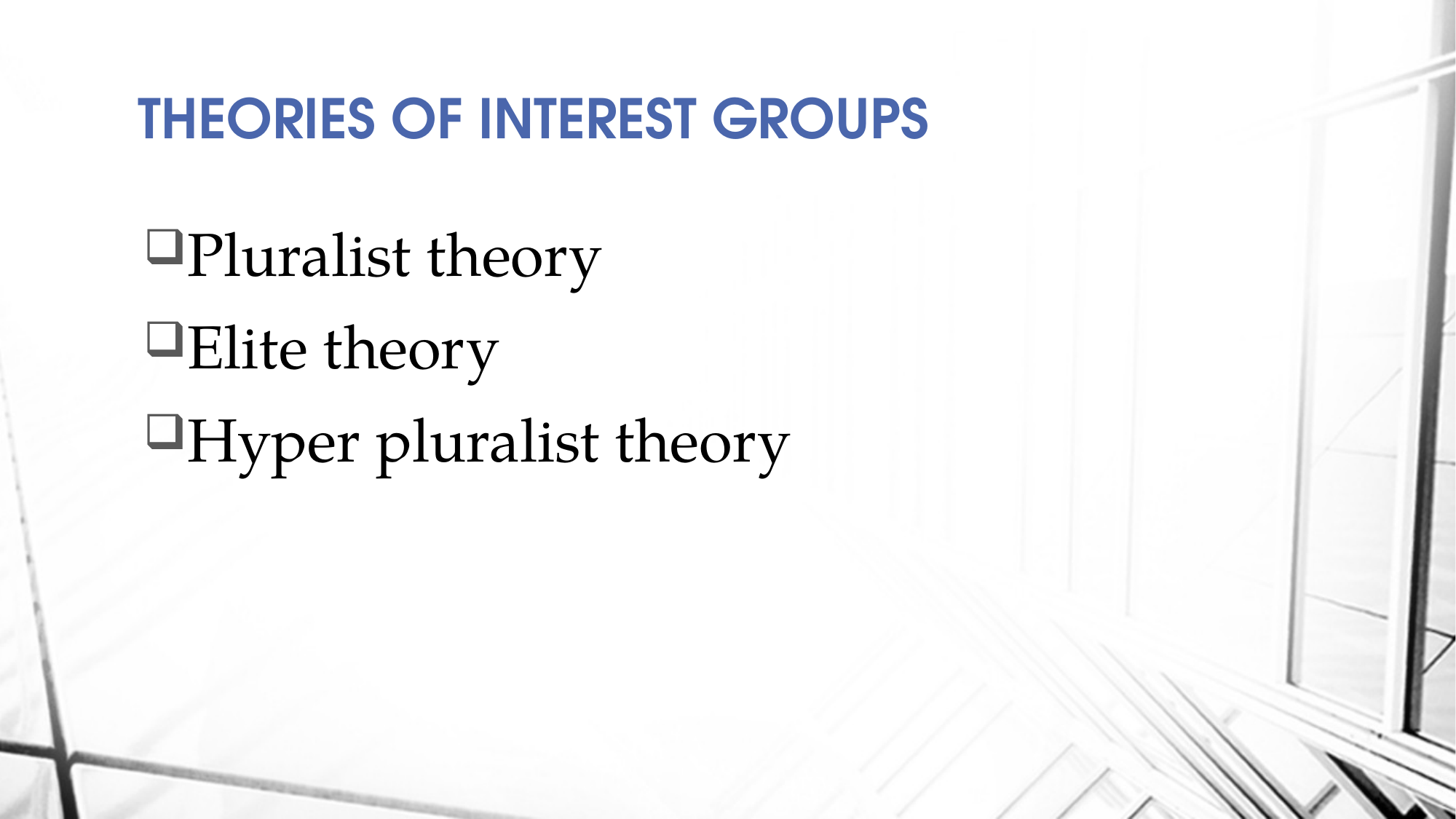

# THEORIES OF INTEREST GROUPS
Pluralist theory
Elite theory
Hyper pluralist theory